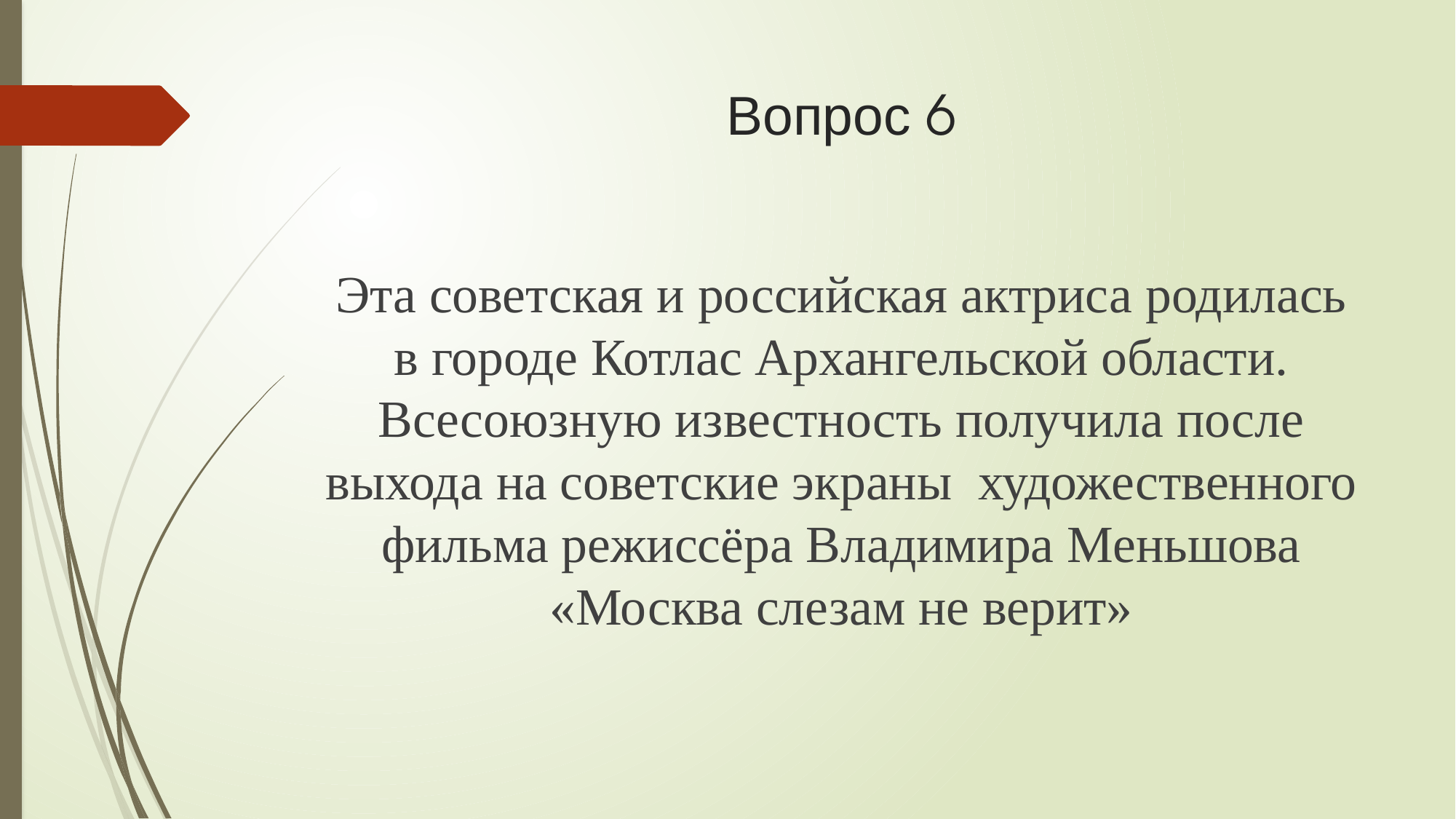

# Вопрос 6
Эта советская и российская актриса родилась в городе Котлас Архангельской области. Всесоюзную известность получила после выхода на советские экраны  художественного фильма режиссёра Владимира Меньшова «Москва слезам не верит»